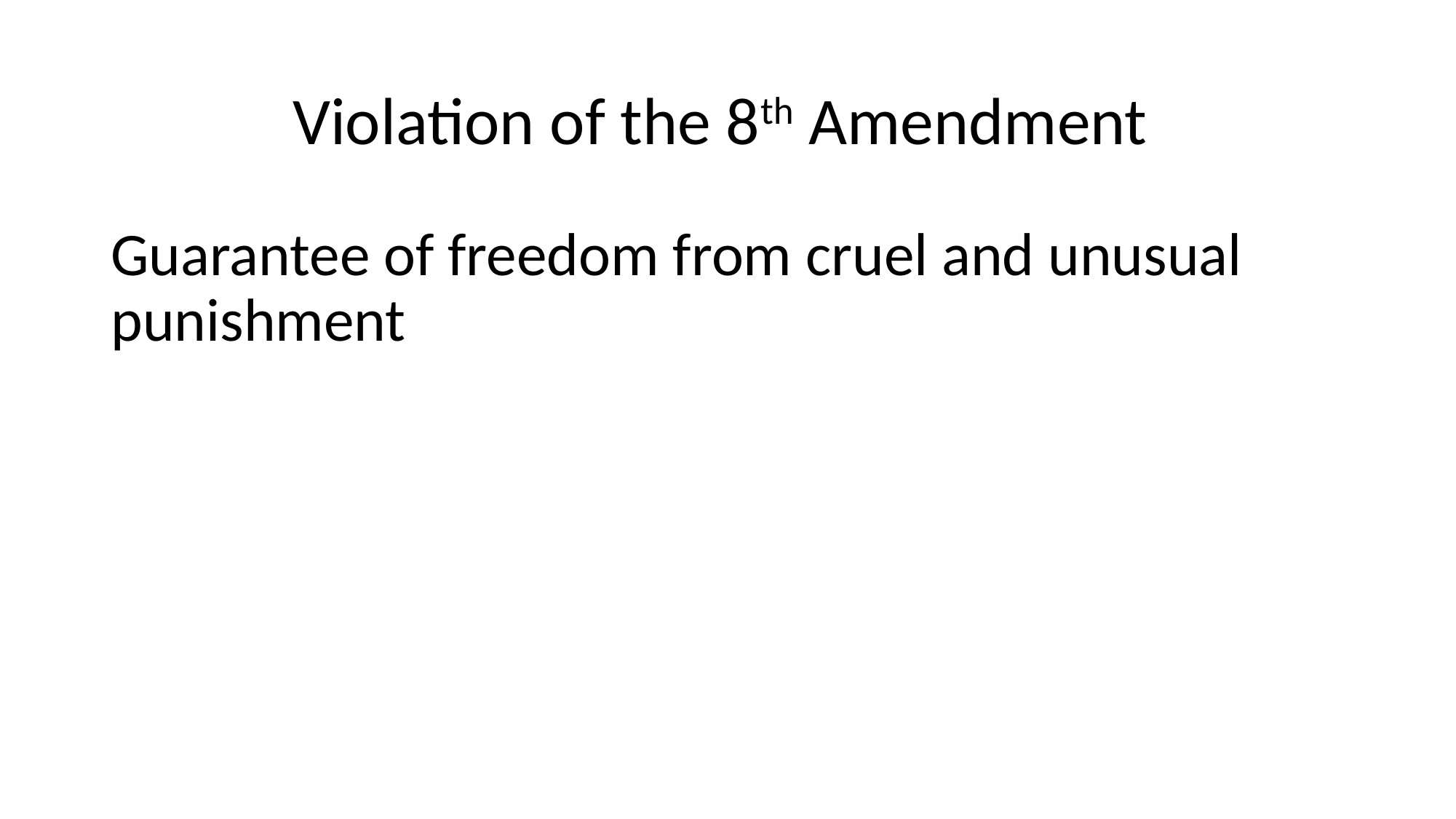

# Violation of the 8th Amendment
Guarantee of freedom from cruel and unusual punishment